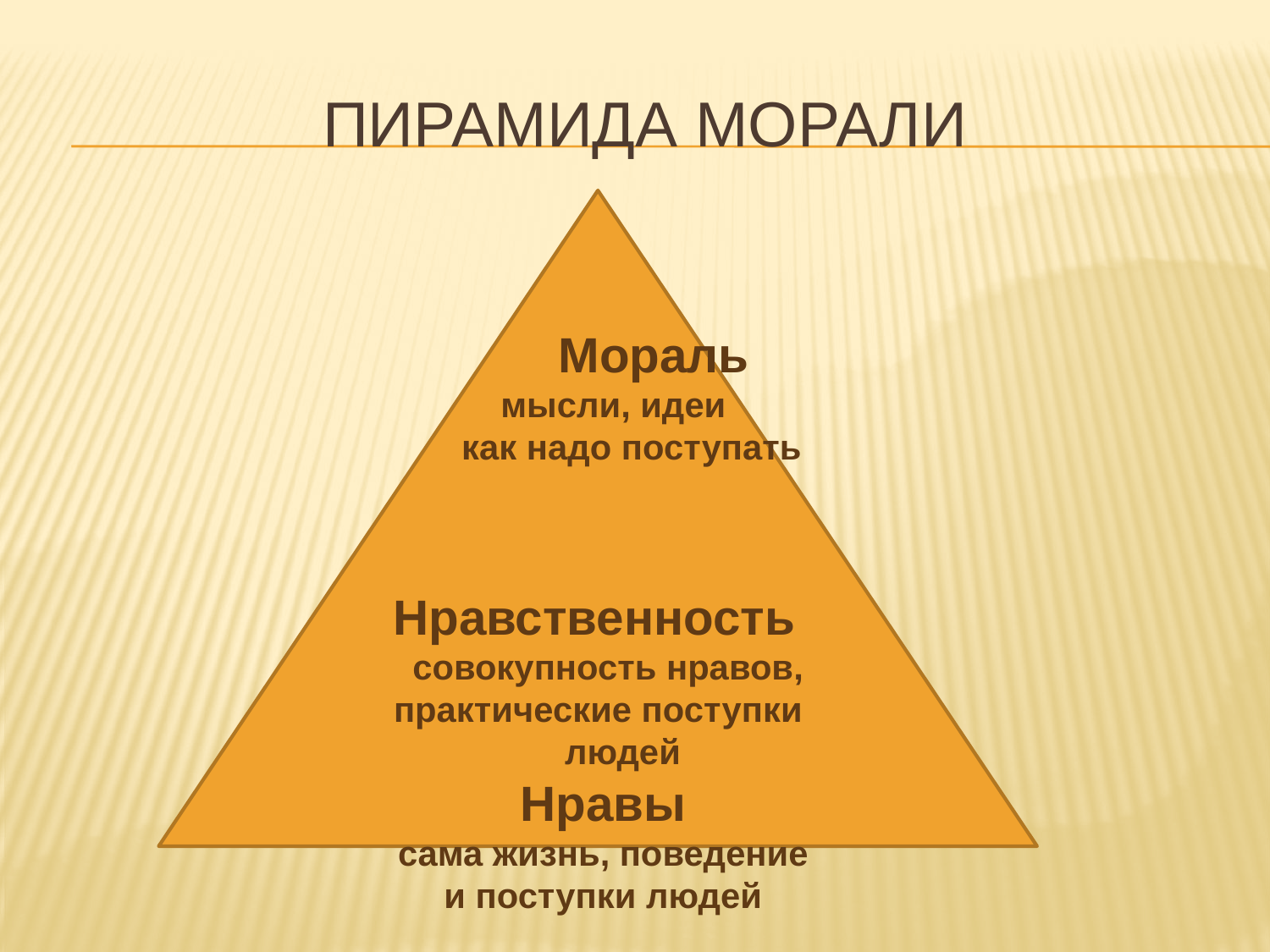

# Пирамида морали

            Мораль
           мысли, идеи
       как надо поступать

  Нравственность
 совокупность нравов, практические поступки      людей
Нравы
сама жизнь, поведение и поступки людей